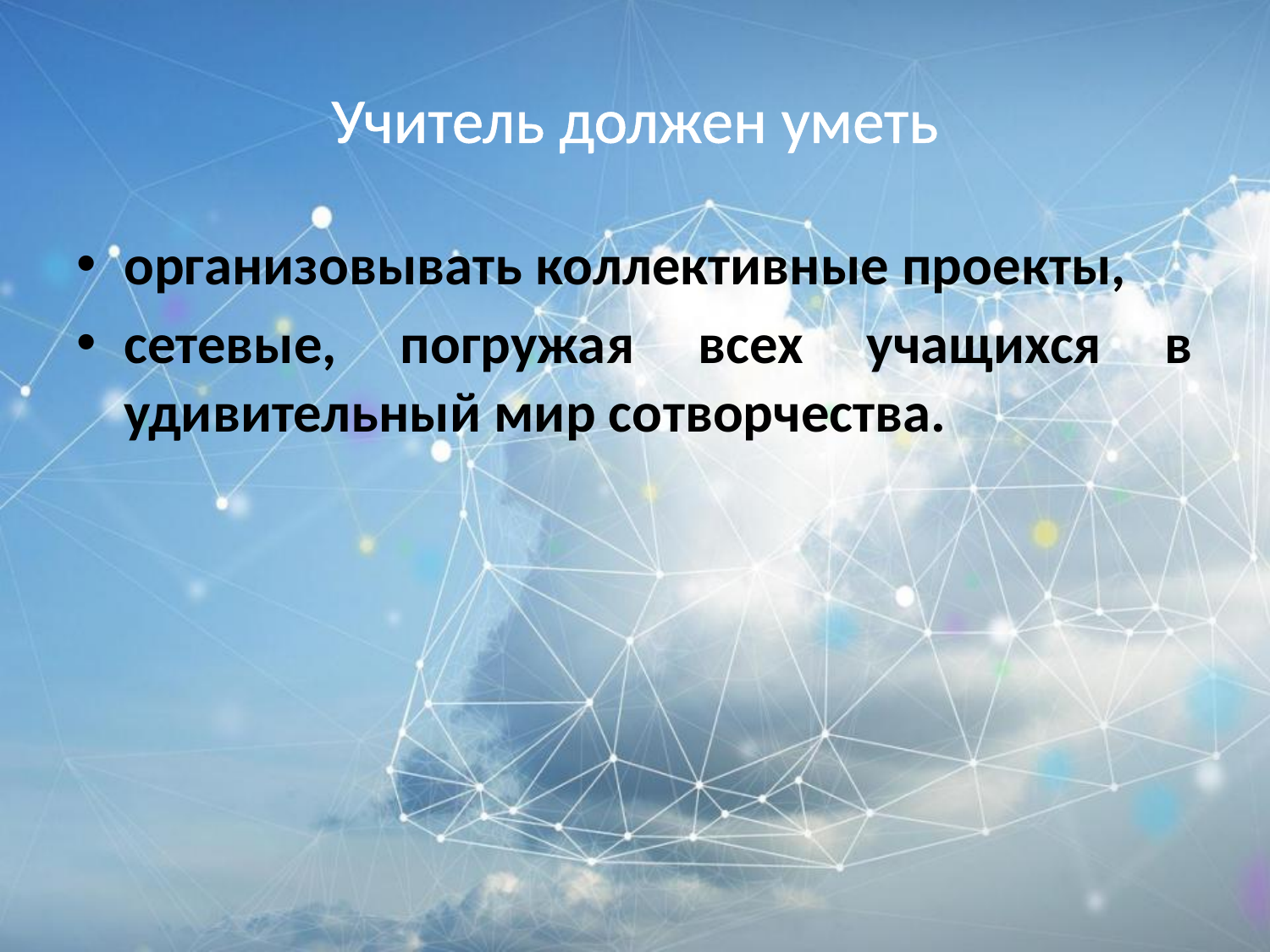

# Учитель должен уметь
организовывать коллективные проекты,
сетевые, погружая всех учащихся в удивительный мир со­творчества.